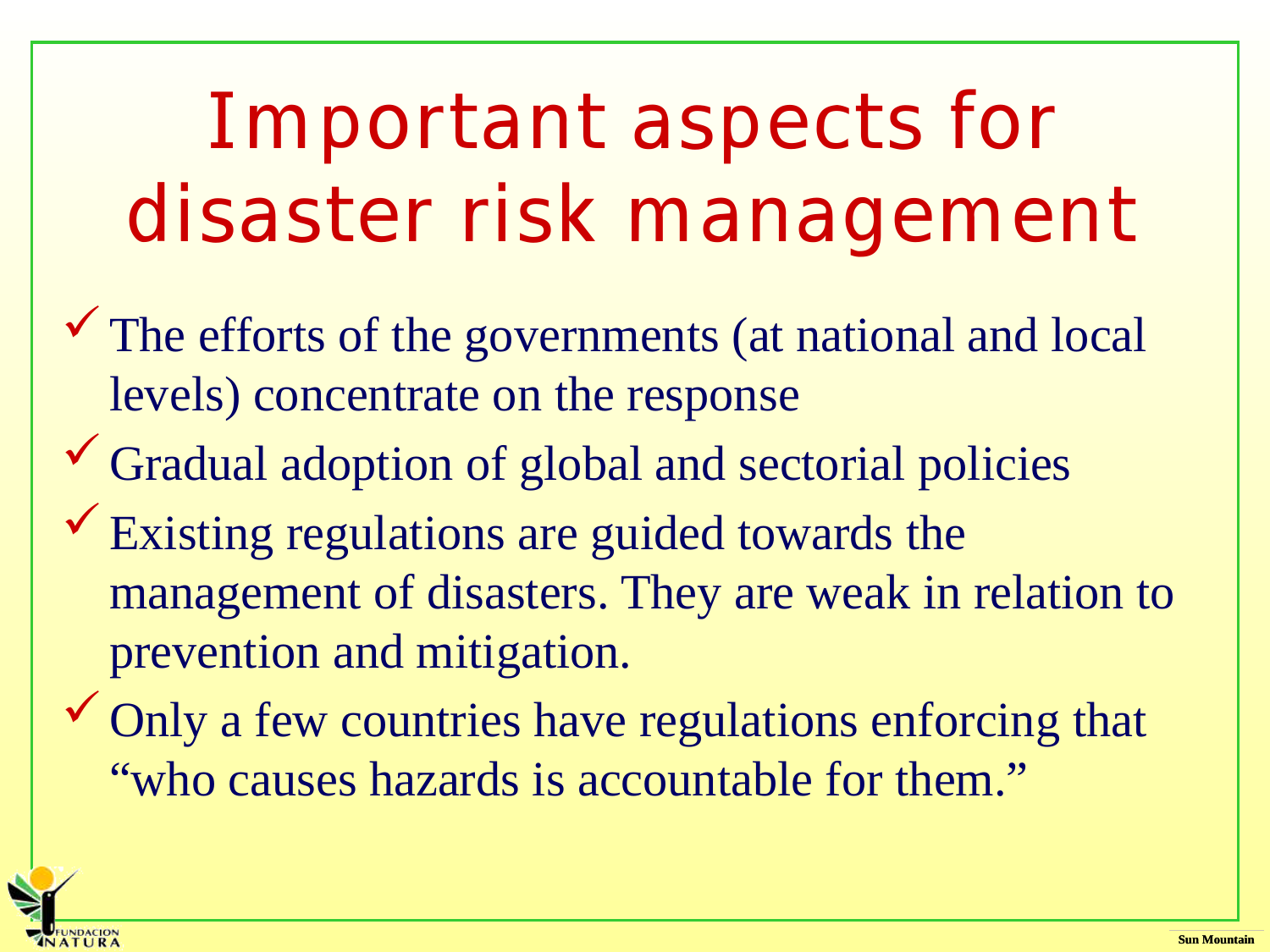

# Important aspects for disaster risk management
The efforts of the governments (at national and local levels) concentrate on the response
Gradual adoption of global and sectorial policies
Existing regulations are guided towards the management of disasters. They are weak in relation to prevention and mitigation.
Only a few countries have regulations enforcing that “who causes hazards is accountable for them.”